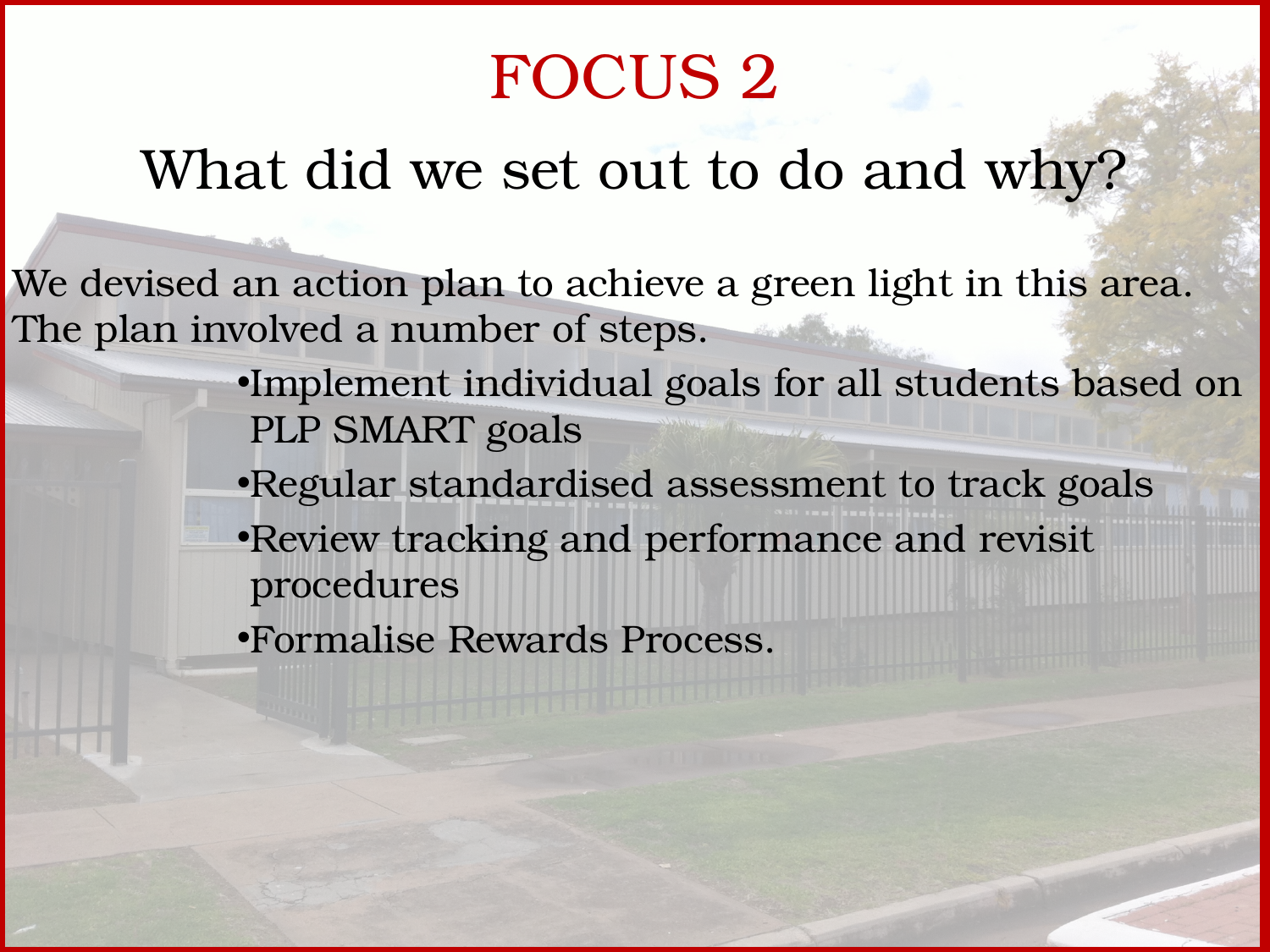

# FOCUS 2
What did we set out to do and why?

We devised an action plan to achieve a green light in this area. The plan involved a number of steps.
Implement individual goals for all students based on PLP SMART goals
Regular standardised assessment to track goals
Review tracking and performance and revisit procedures
Formalise Rewards Process.